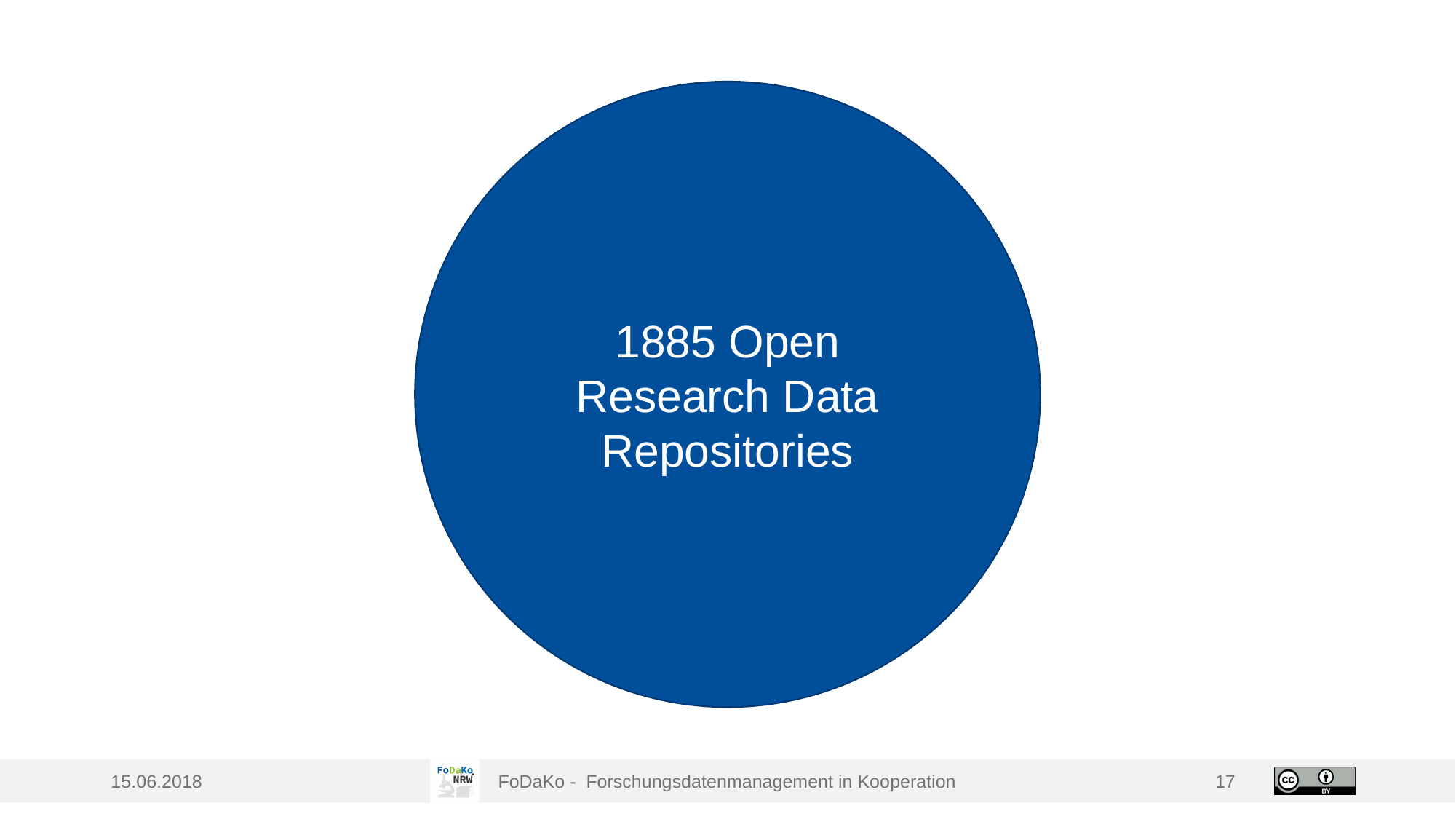

1885 Open Research Data Repositories
Source: re3data.org
15.06.2018
FoDaKo -  Forschungsdatenmanagement in Kooperation
17